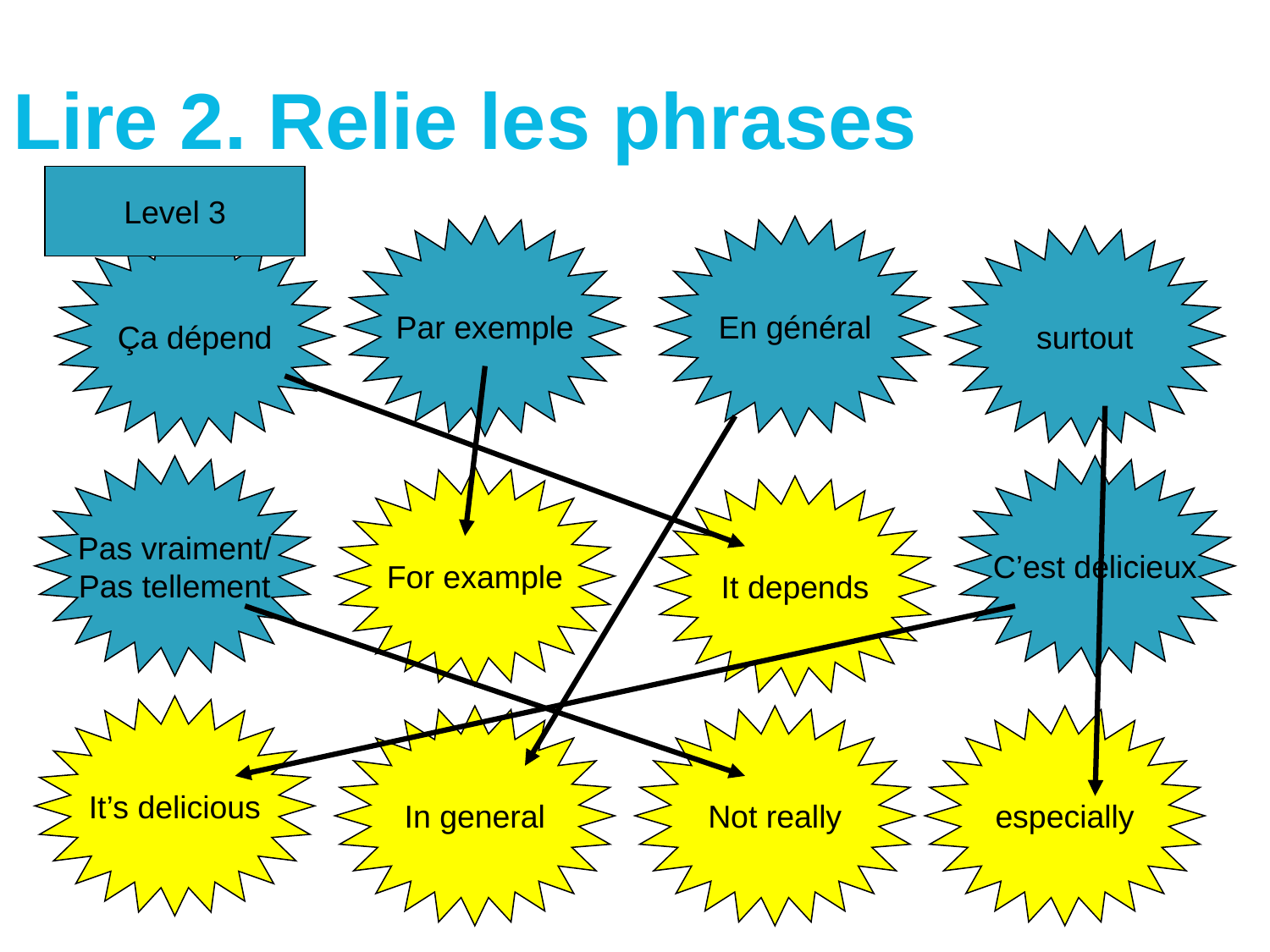

Lire 2. Relie les phrases
Level 3
Par exemple
En général
Ça dépend
surtout

Pas vraiment/
Pas tellement
C’est délicieux
For example
It depends

It’s delicious
In general
Not really
especially